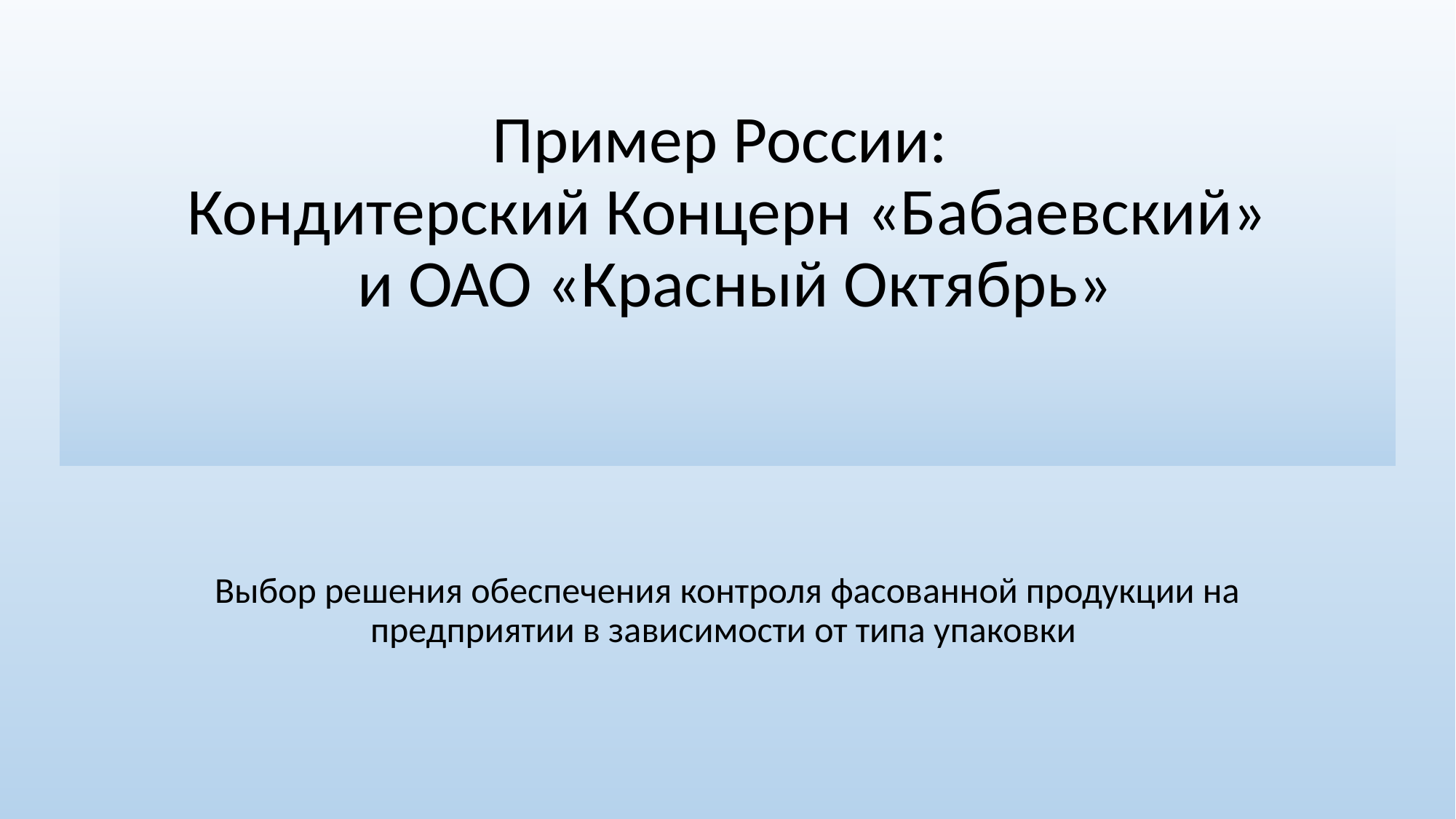

# Пример России: Кондитерский Концерн «Бабаевский» и ОАО «Красный Октябрь»

Выбор решения обеспечения контроля фасованной продукции на предприятии в зависимости от типа упаковки